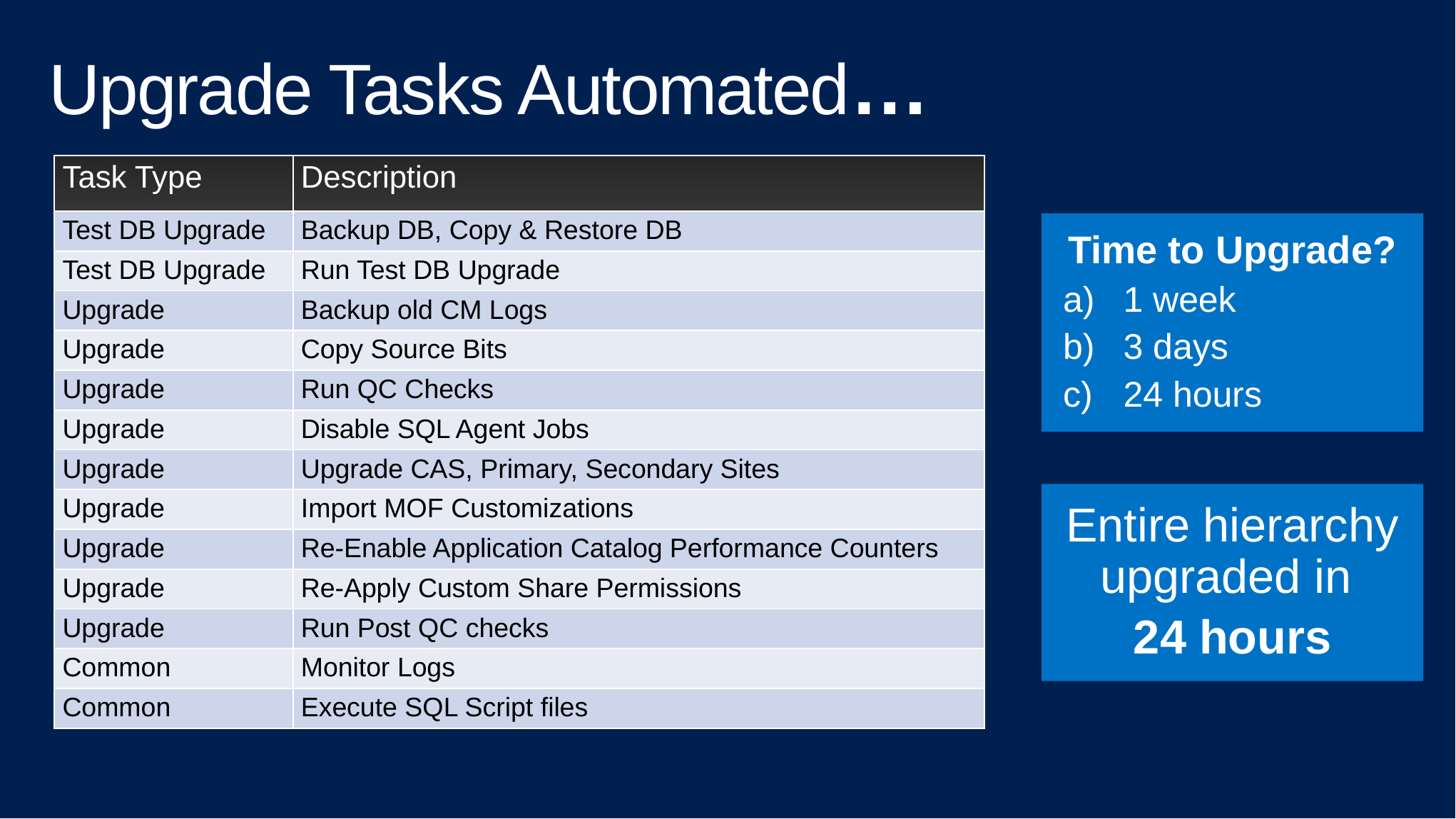

# Upgrade Tasks Automated…
| Task Type | Description |
| --- | --- |
| Test DB Upgrade | Backup DB, Copy & Restore DB |
| Test DB Upgrade | Run Test DB Upgrade |
| Upgrade | Backup old CM Logs |
| Upgrade | Copy Source Bits |
| Upgrade | Run QC Checks |
| Upgrade | Disable SQL Agent Jobs |
| Upgrade | Upgrade CAS, Primary, Secondary Sites |
| Upgrade | Import MOF Customizations |
| Upgrade | Re-Enable Application Catalog Performance Counters |
| Upgrade | Re-Apply Custom Share Permissions |
| Upgrade | Run Post QC checks |
| Common | Monitor Logs |
| Common | Execute SQL Script files |
Time to Upgrade?
1 week
3 days
24 hours
Entire hierarchy upgraded in
24 hours